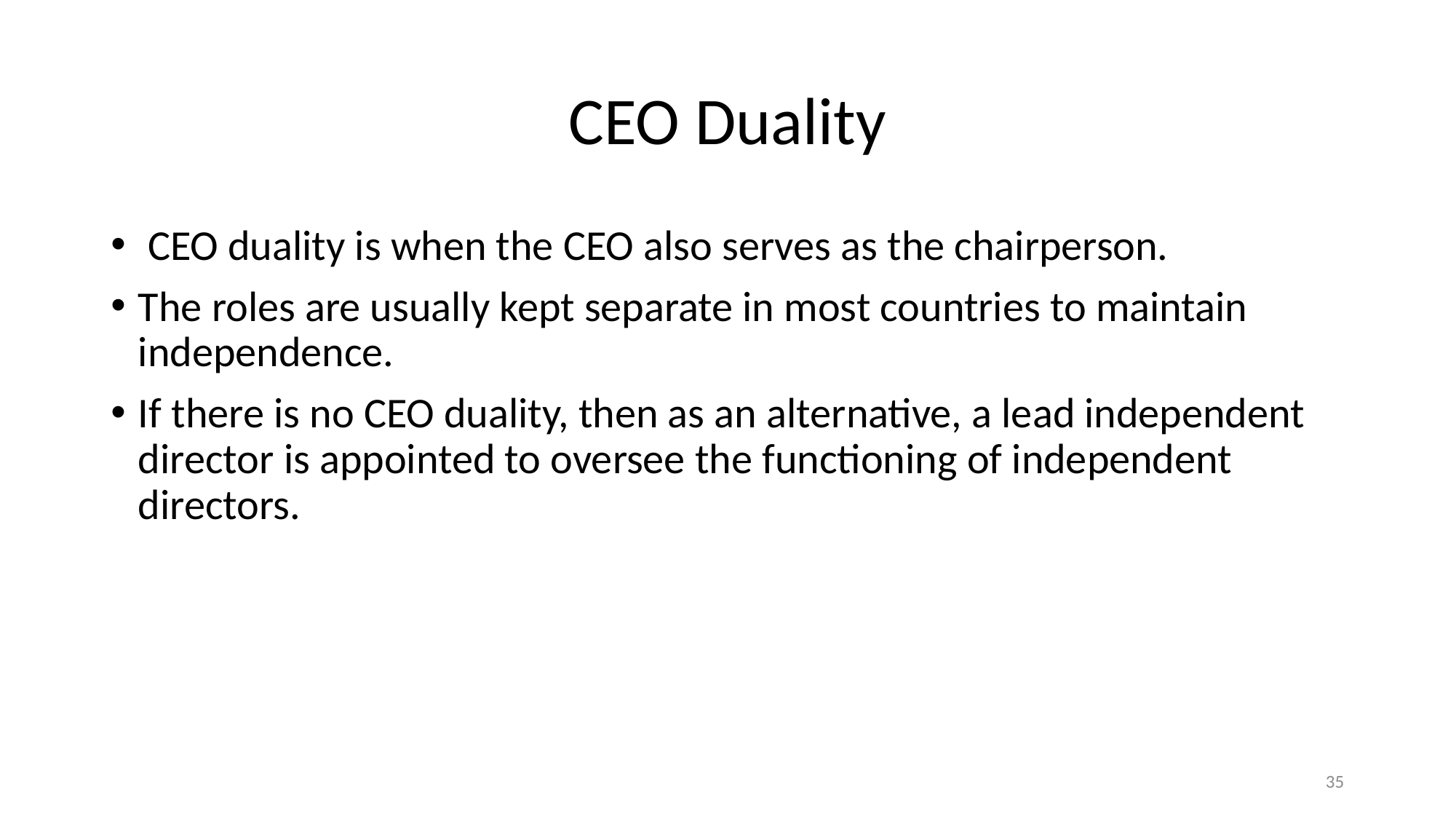

# CEO Duality
 CEO duality is when the CEO also serves as the chairperson.
The roles are usually kept separate in most countries to maintain independence.
If there is no CEO duality, then as an alternative, a lead independent director is appointed to oversee the functioning of independent directors.

35